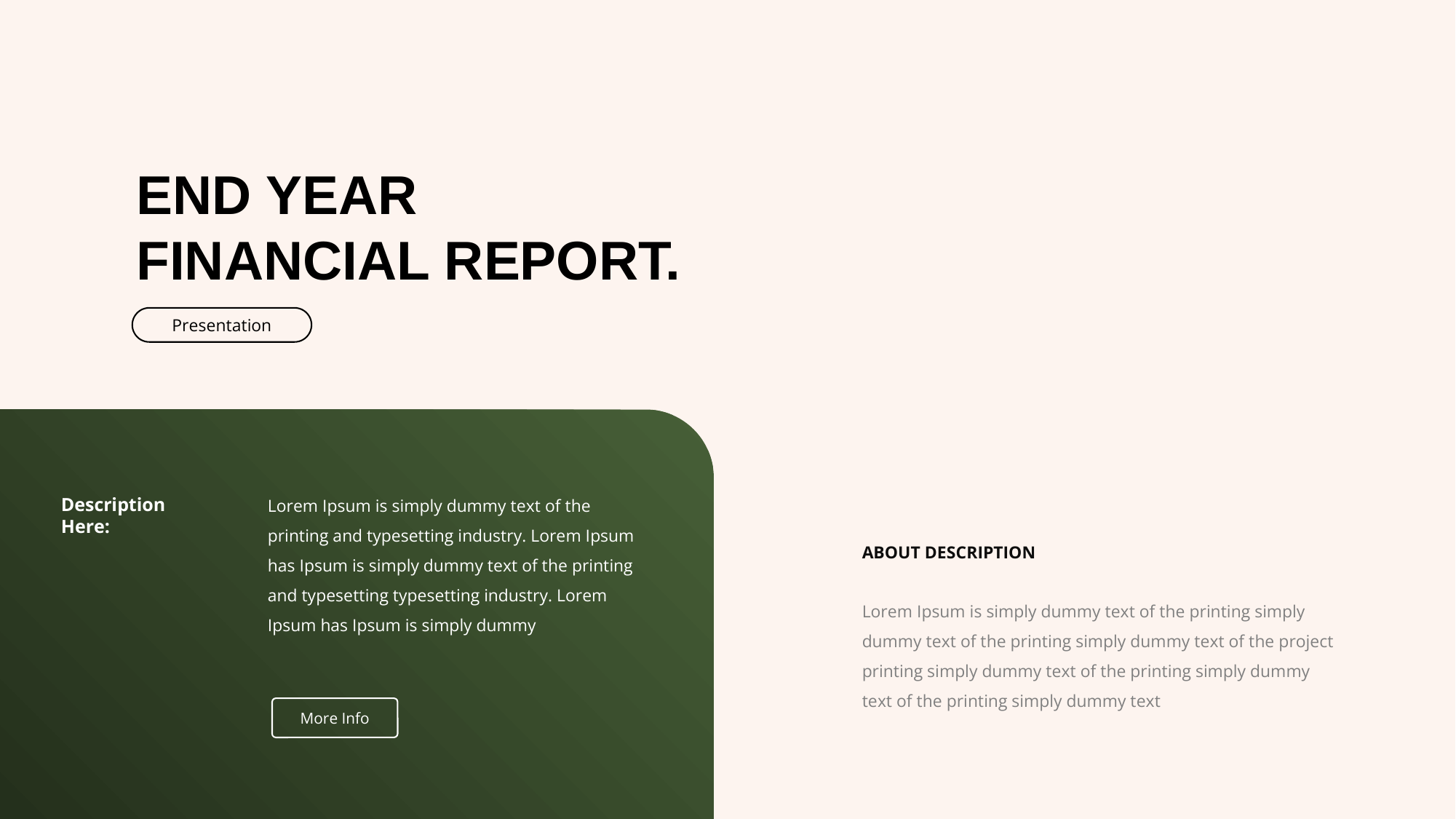

END YEAR
FINANCIAL REPORT.
Presentation
Lorem Ipsum is simply dummy text of the printing and typesetting industry. Lorem Ipsum has Ipsum is simply dummy text of the printing and typesetting typesetting industry. Lorem Ipsum has Ipsum is simply dummy
Description
Here:
ABOUT DESCRIPTION
Lorem Ipsum is simply dummy text of the printing simply dummy text of the printing simply dummy text of the project printing simply dummy text of the printing simply dummy text of the printing simply dummy text
More Info